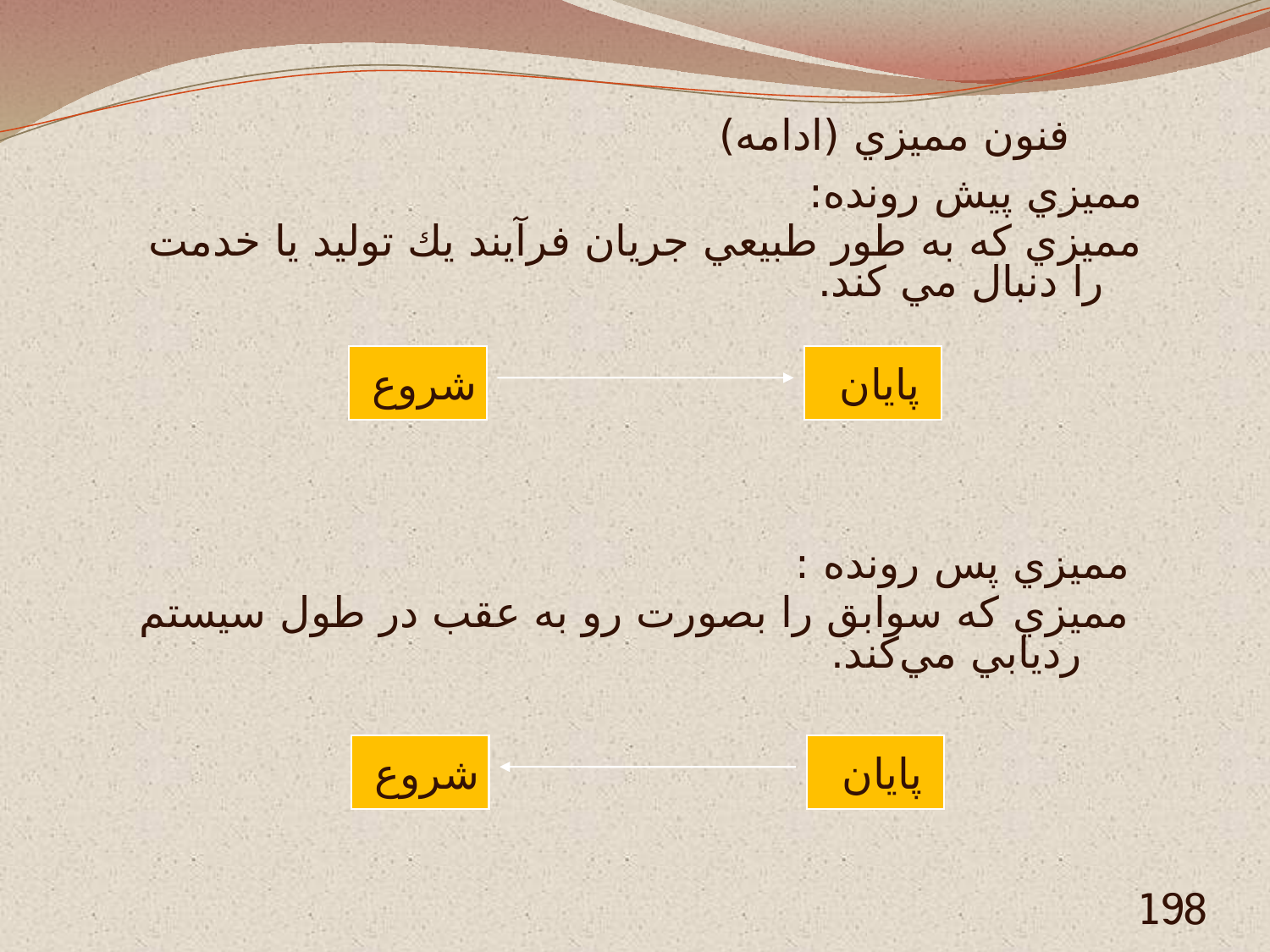

# فنون مميزي (ادامه)
مميزي پيش رونده:
مميزي كه به طور طبيعي جريان فرآيند يك توليد يا خدمت را دنبال مي كند.
شروع
پايان

مميزي پس رونده :
مميزي كه سوابق را بصورت رو به عقب در طول سيستم رديابي مي‌كند.
شروع
پايان

198